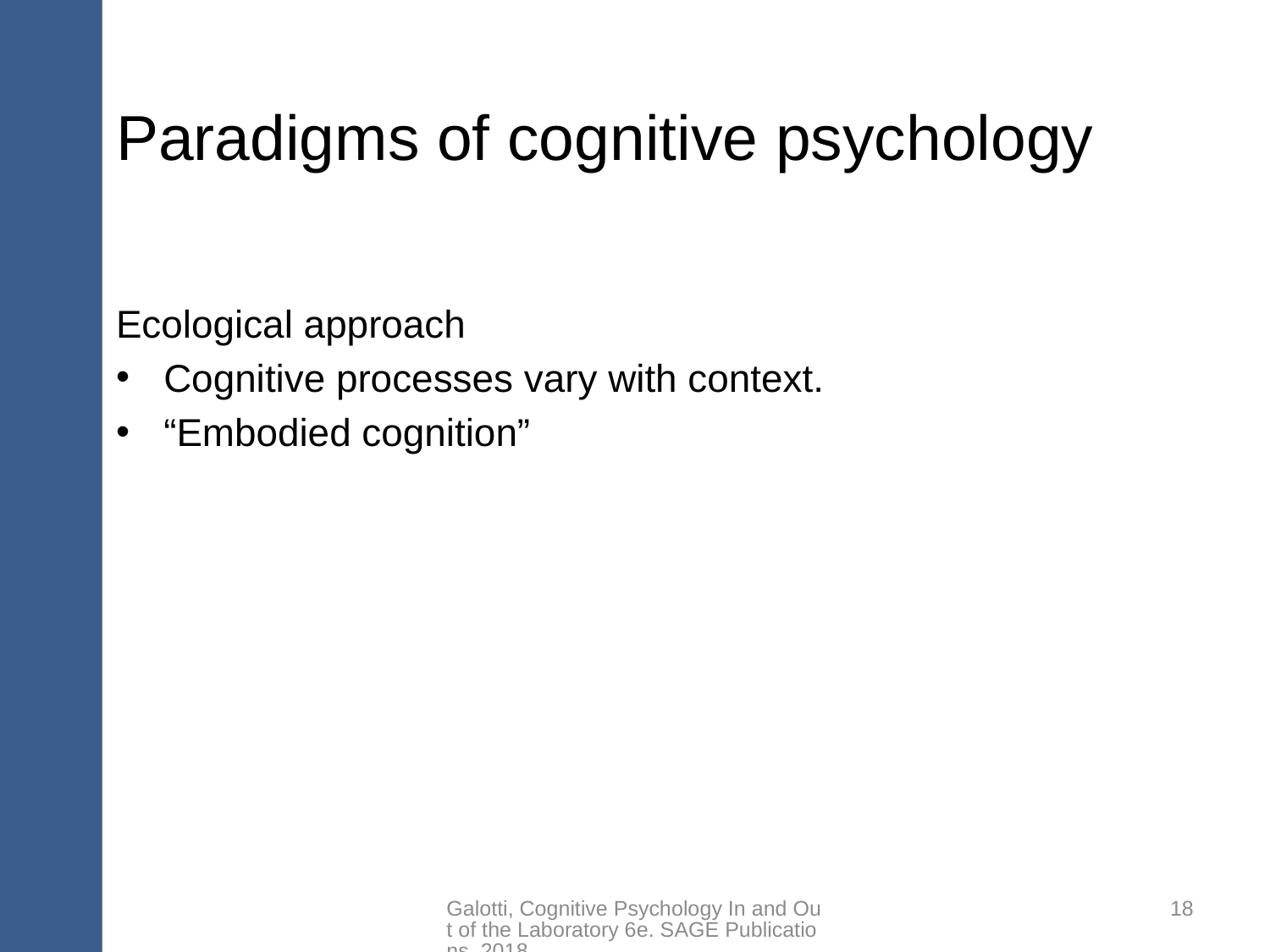

# Paradigms of cognitive psychology
Ecological approach
Cognitive processes vary with context.
“Embodied cognition”
Galotti, Cognitive Psychology In and Out of the Laboratory 6e. SAGE Publications, 2018.
18